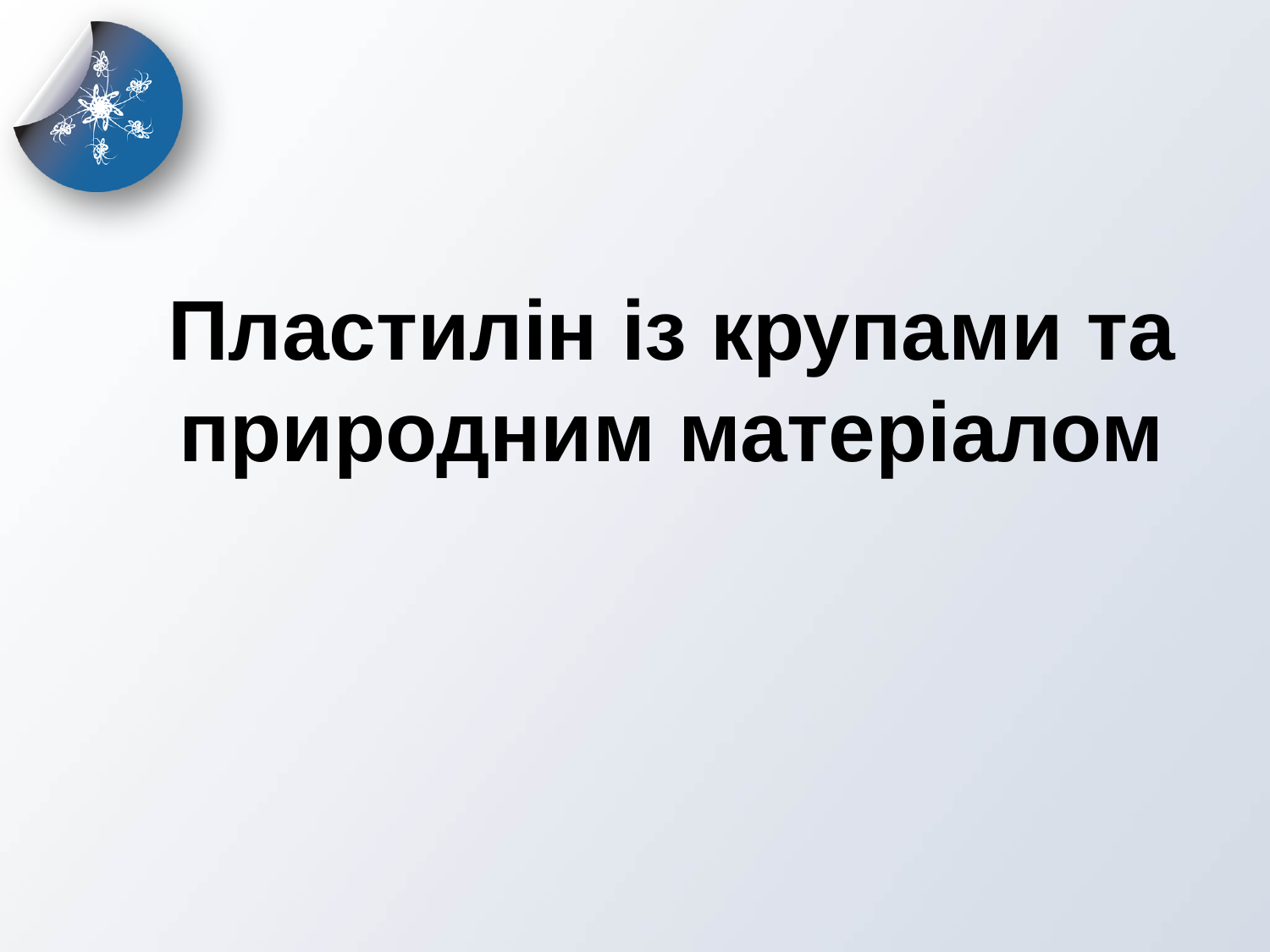

# Пластилін із крупами та природним матеріалом